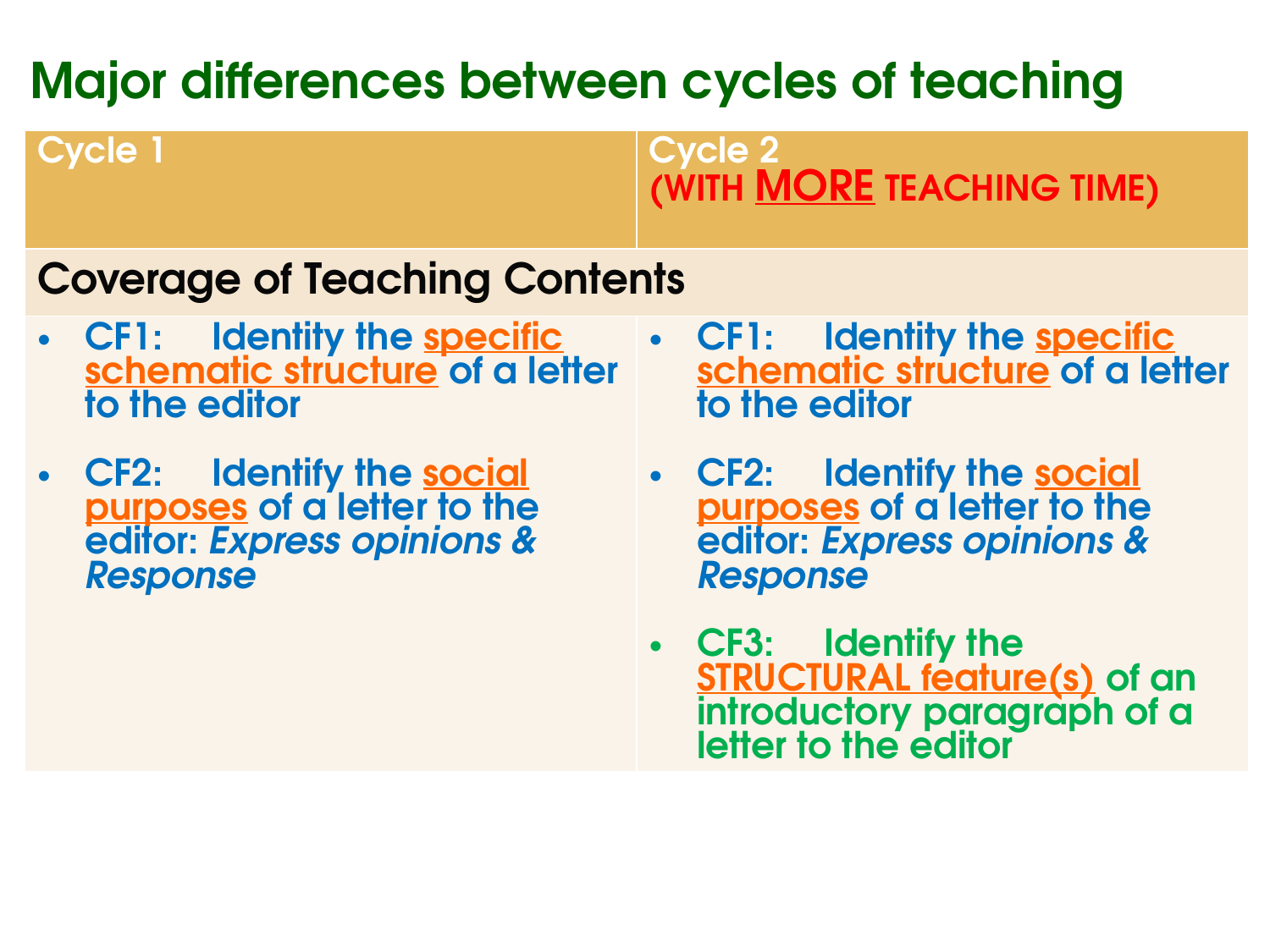

Major differences between cycles of teaching
| Cycle 1 | Cycle 2 (WITH MORE TEACHING TIME) |
| --- | --- |
| Coverage of Teaching Contents |  |
| CF1: Identity the specific schematic structure of a letter to the editor CF2: Identify the social purposes of a letter to the editor: Express opinions & Response | CF1: Identity the specific schematic structure of a letter to the editor CF2: Identify the social purposes of a letter to the editor: Express opinions & Response CF3: Identify the STRUCTURAL feature(s) of an introductory paragraph of a letter to the editor |